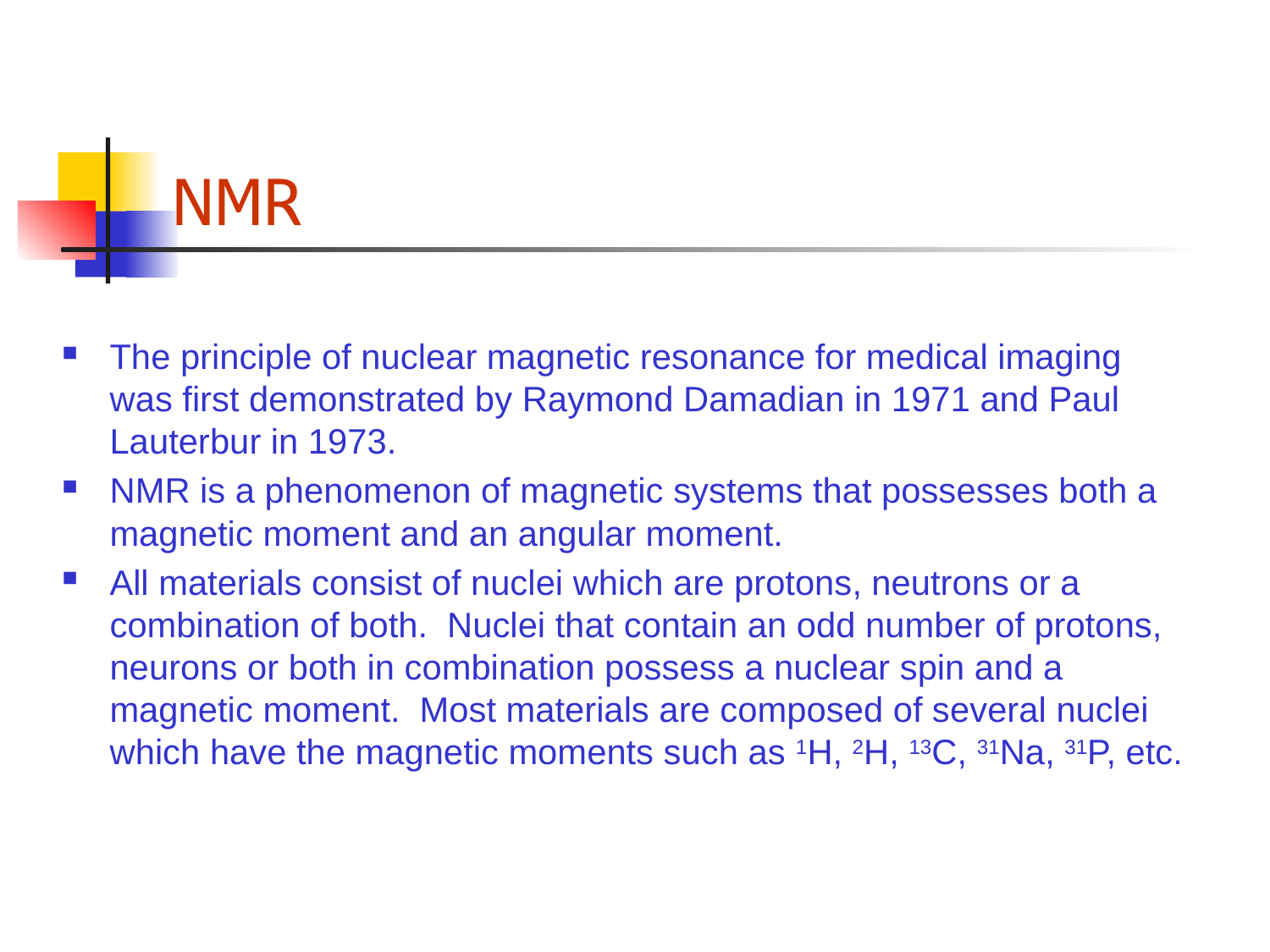

# NMR
The principle of nuclear magnetic resonance for medical imaging was first demonstrated by Raymond Damadian in 1971 and Paul Lauterbur in 1973.
NMR is a phenomenon of magnetic systems that possesses both a magnetic moment and an angular moment.
All materials consist of nuclei which are protons, neutrons or a combination of both.  Nuclei that contain an odd number of protons, neurons or both in combination possess a nuclear spin and a magnetic moment.  Most materials are composed of several nuclei which have the magnetic moments such as 1H, 2H, 13C, 31Na, 31P, etc.